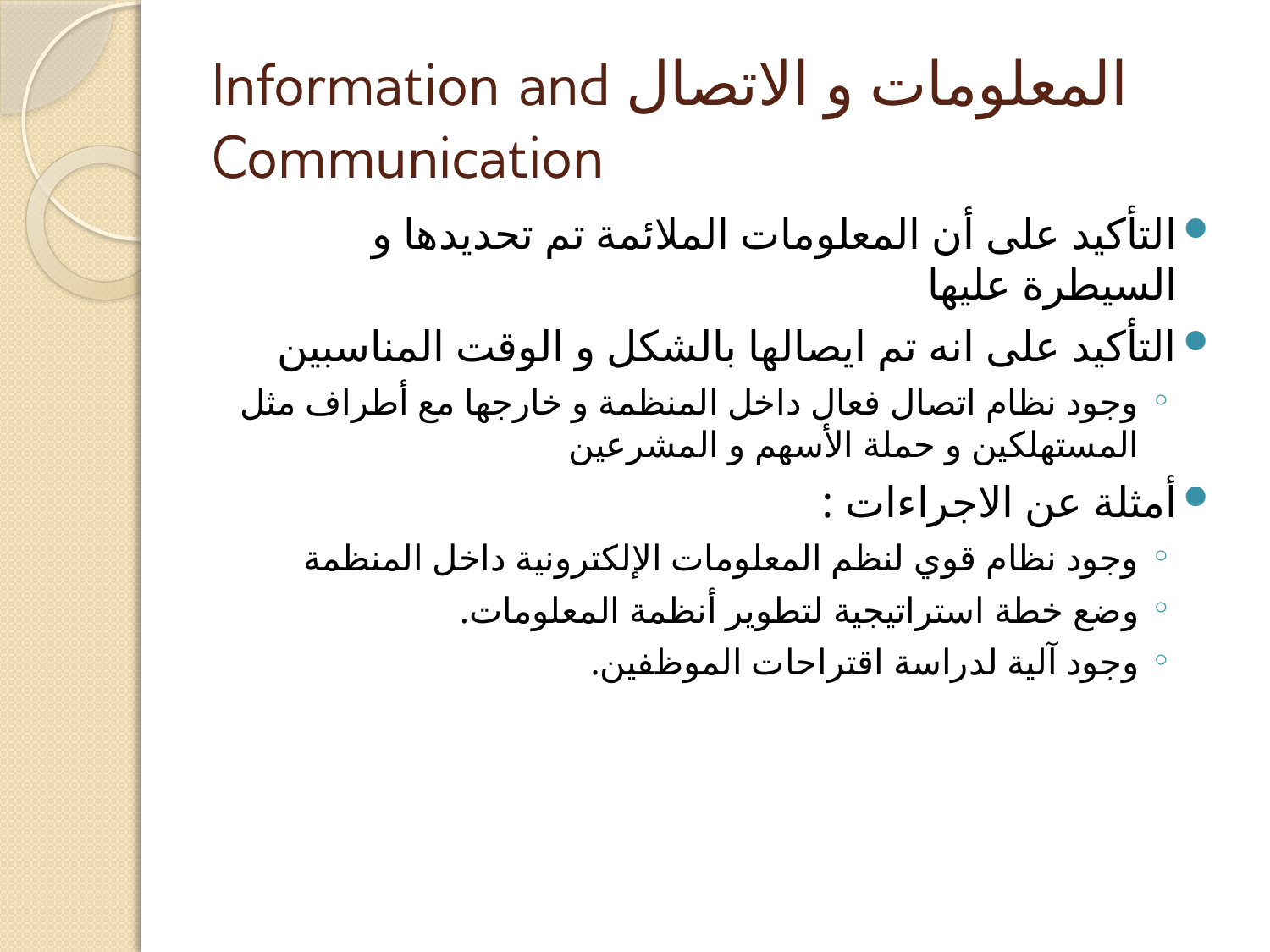

# المعلومات و الاتصال Information and Communication
التأكيد على أن المعلومات الملائمة تم تحديدها و السيطرة عليها
التأكيد على انه تم ايصالها بالشكل و الوقت المناسبين
وجود نظام اتصال فعال داخل المنظمة و خارجها مع أطراف مثل المستهلكين و حملة الأسهم و المشرعين
أمثلة عن الاجراءات :
وجود نظام قوي لنظم المعلومات الإلكترونیة داخل المنظمة
وضع خطة استراتیجیة لتطویر أنظمة المعلومات.
وجود آلیة لدراسة اقتراحات الموظفین.